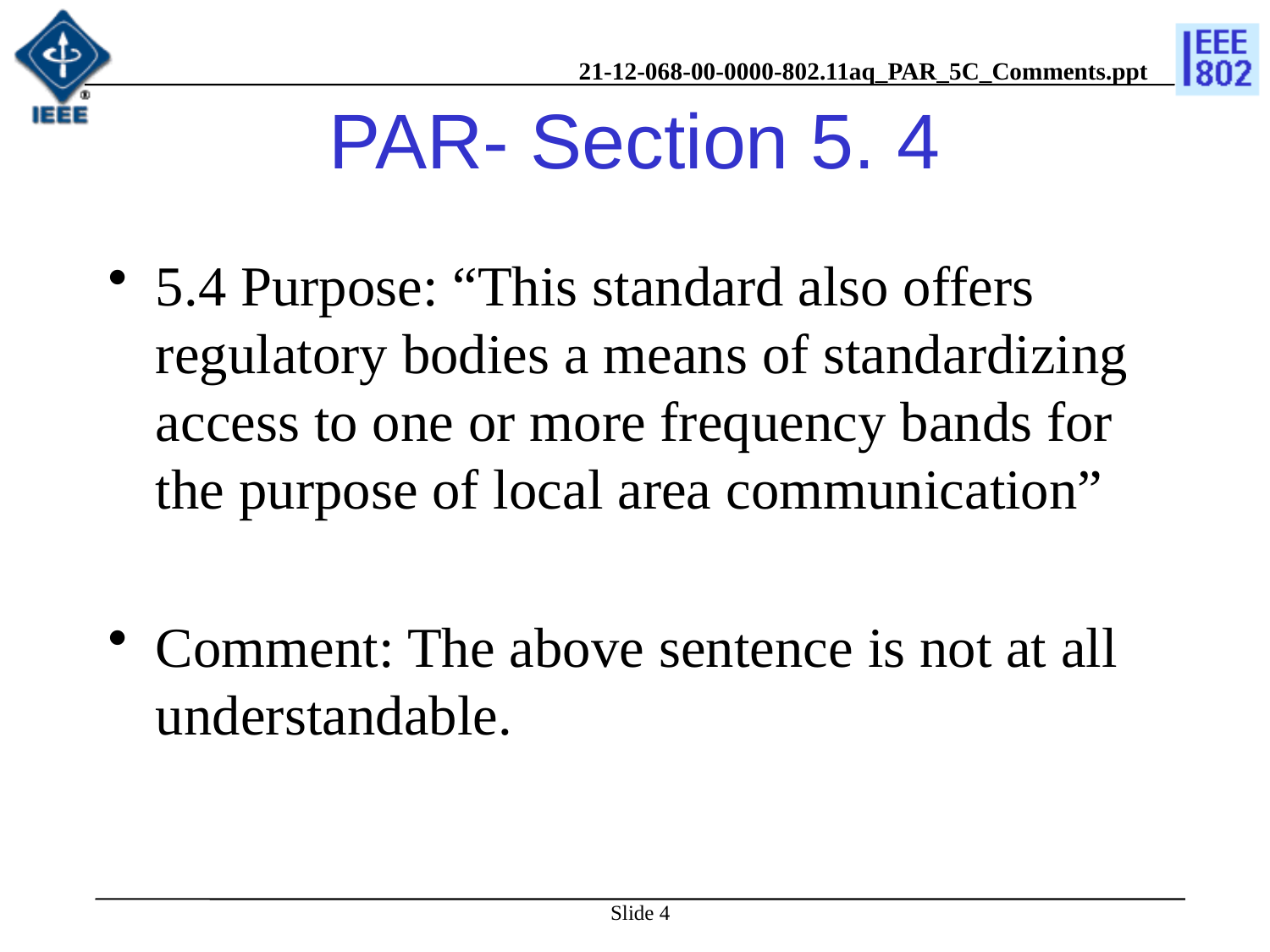

# PAR- Section 5. 4
5.4 Purpose: “This standard also offers regulatory bodies a means of standardizing access to one or more frequency bands for the purpose of local area communication”

Comment: The above sentence is not at all  understandable.

Slide 4